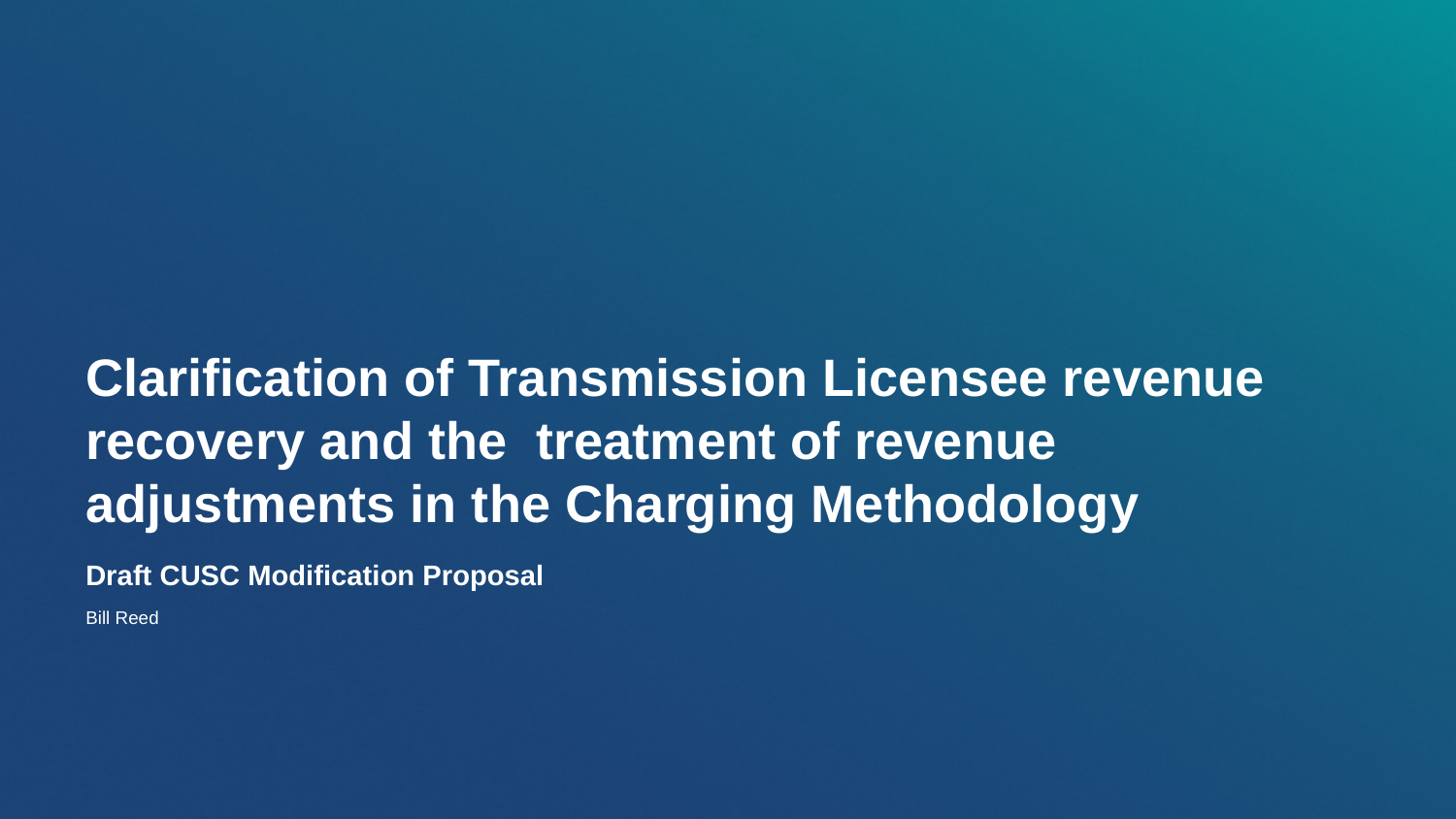

Clarification of Transmission Licensee revenue recovery and the  treatment of revenue adjustments in the Charging Methodology
Draft CUSC Modification Proposal
Bill Reed
Page 23